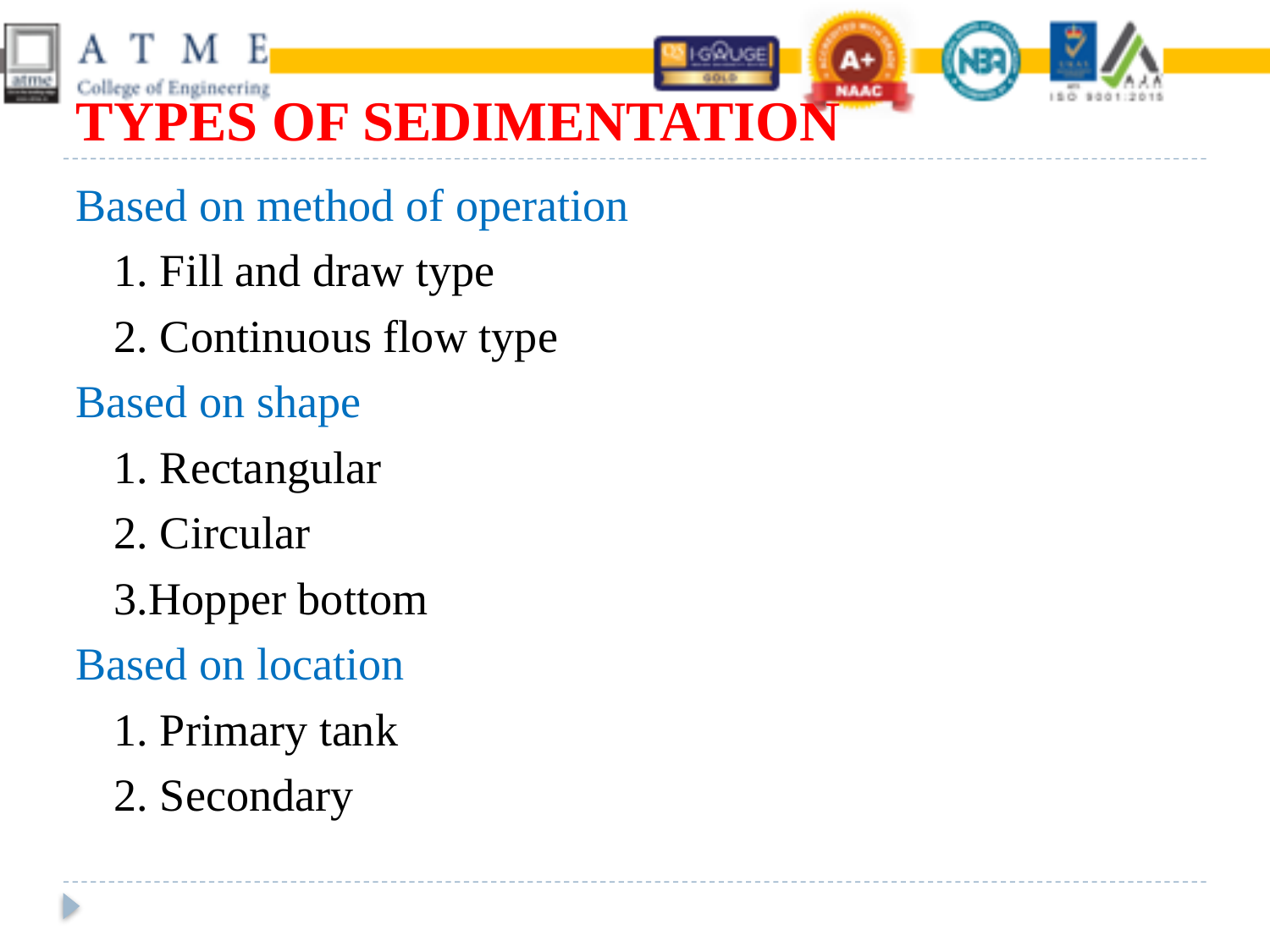

# TYPES OF SEDIMENTATION
Based on method of operation
	1. Fill and draw type
	2. Continuous flow type
Based on shape
	1. Rectangular
	2. Circular
	3.Hopper bottom
Based on location
	1. Primary tank
	2. Secondary